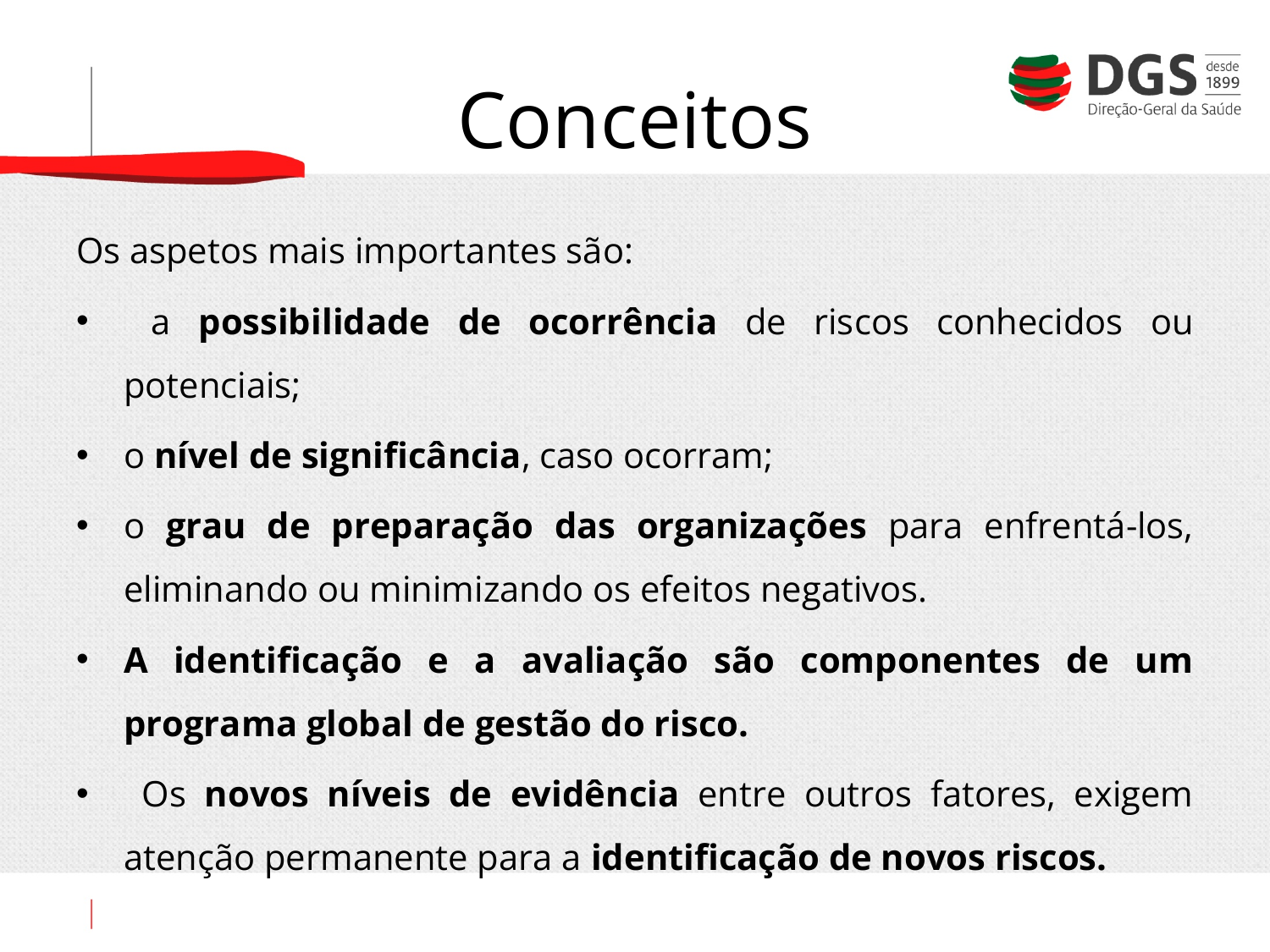

# Conceitos
Os aspetos mais importantes são:
 a possibilidade de ocorrência de riscos conhecidos ou potenciais;
o nível de significância, caso ocorram;
o grau de preparação das organizações para enfrentá-los, eliminando ou minimizando os efeitos negativos.
A identificação e a avaliação são componentes de um programa global de gestão do risco.
 Os novos níveis de evidência entre outros fatores, exigem atenção permanente para a identificação de novos riscos.